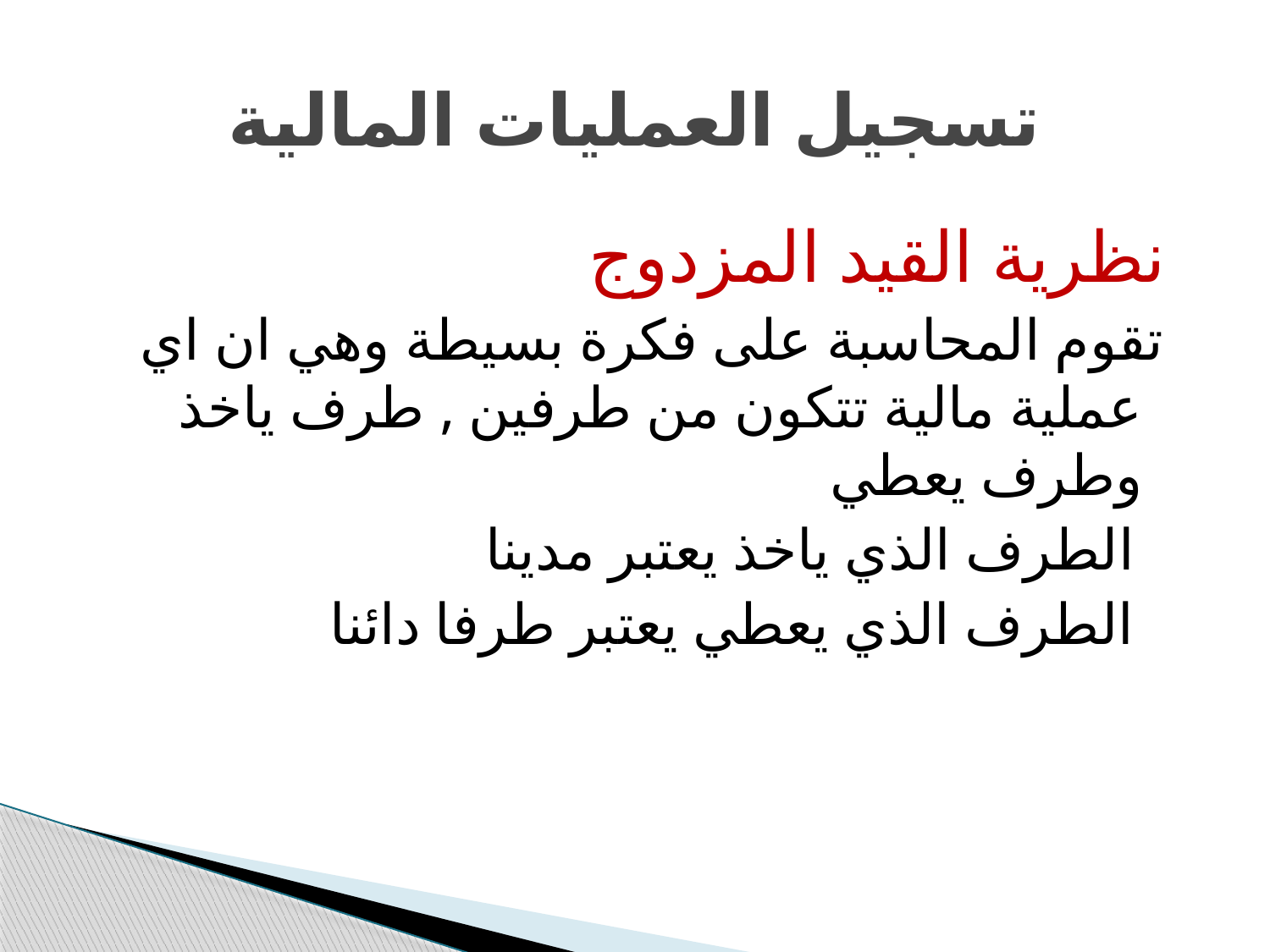

# تسجيل العمليات المالية
 نظرية القيد المزدوج
 تقوم المحاسبة على فكرة بسيطة وهي ان اي عملية مالية تتكون من طرفين , طرف ياخذ وطرف يعطي
   الطرف الذي ياخذ يعتبر مدينا
   الطرف الذي يعطي يعتبر طرفا دائنا